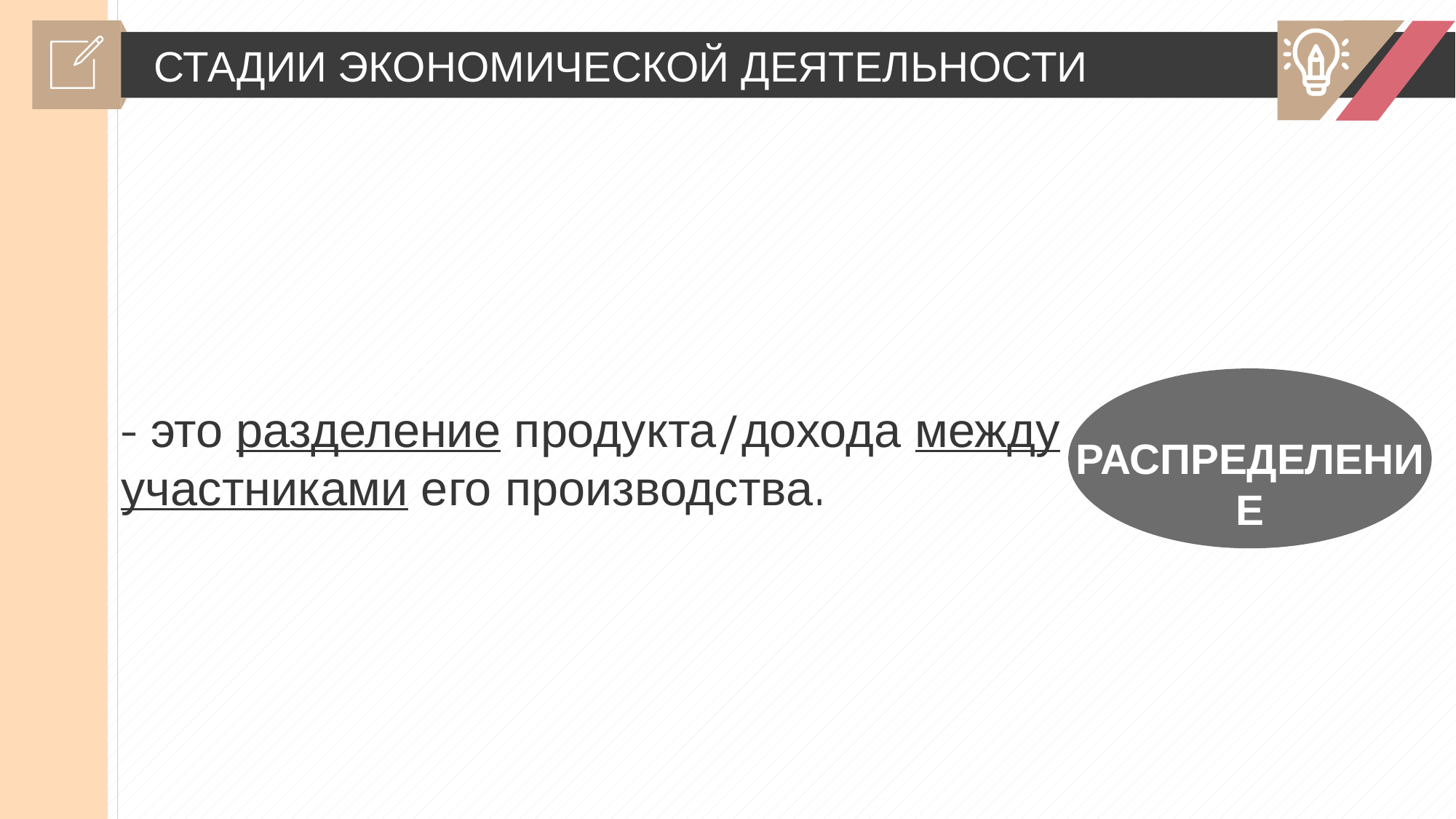

СТАДИИ ЭКОНОМИЧЕСКОЙ ДЕЯТЕЛЬНОСТИ

- это разделение продукта/дохода между участниками его производства.
РАСПРЕДЕЛЕНИЕ